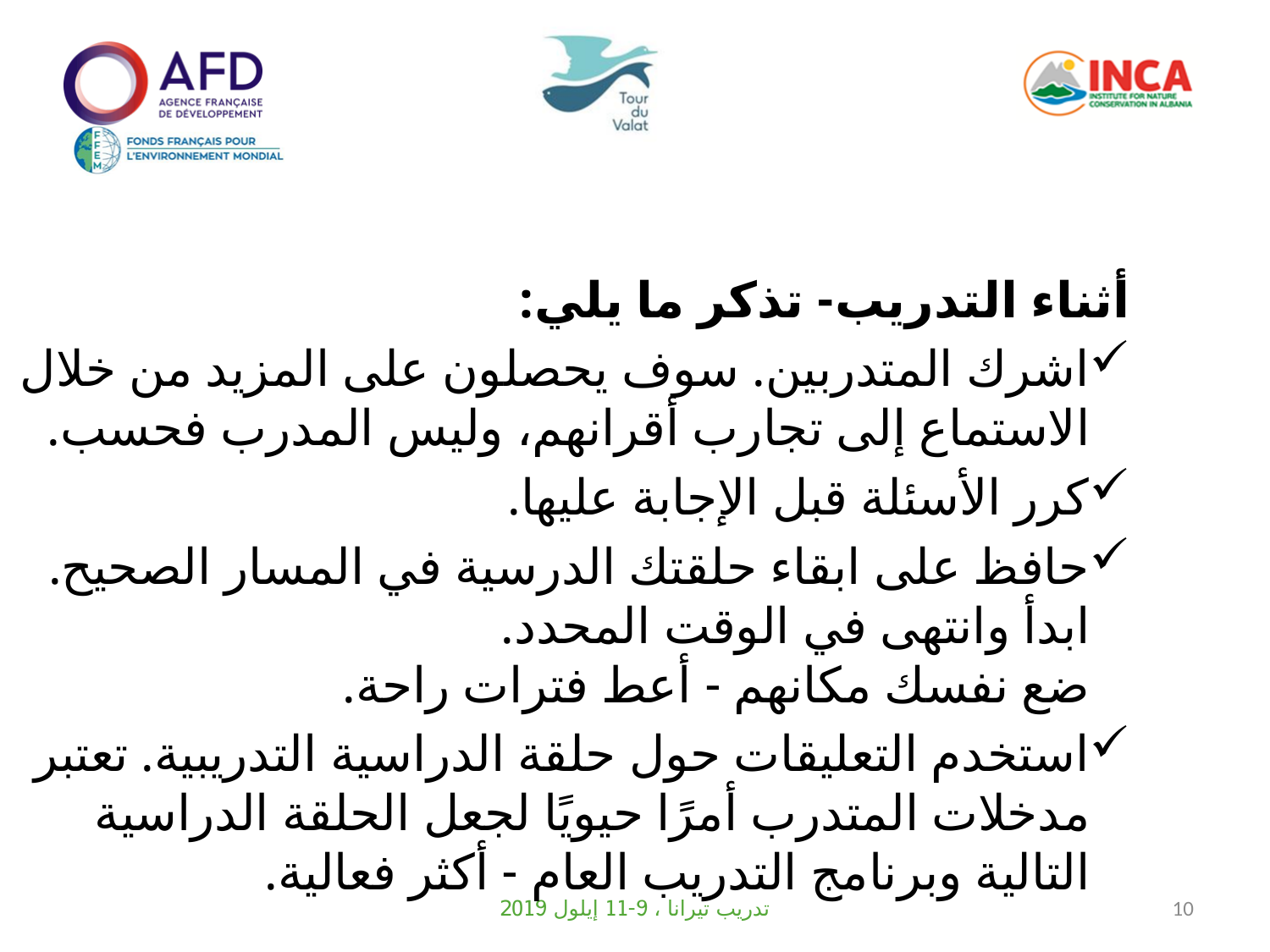

أثناء التدريب- تذكر ما يلي:
اشرك المتدربين. سوف يحصلون على المزيد من خلال الاستماع إلى تجارب أقرانهم، وليس المدرب فحسب.
كرر الأسئلة قبل الإجابة عليها.
حافظ على ابقاء حلقتك الدرسية في المسار الصحيح. ابدأ وانتهى في الوقت المحدد.
ضع نفسك مكانهم - أعط فترات راحة.
استخدم التعليقات حول حلقة الدراسية التدريبية. تعتبر مدخلات المتدرب أمرًا حيويًا لجعل الحلقة الدراسية التالية وبرنامج التدريب العام - أكثر فعالية.
تدريب تيرانا ، 9-11 إيلول 2019
10